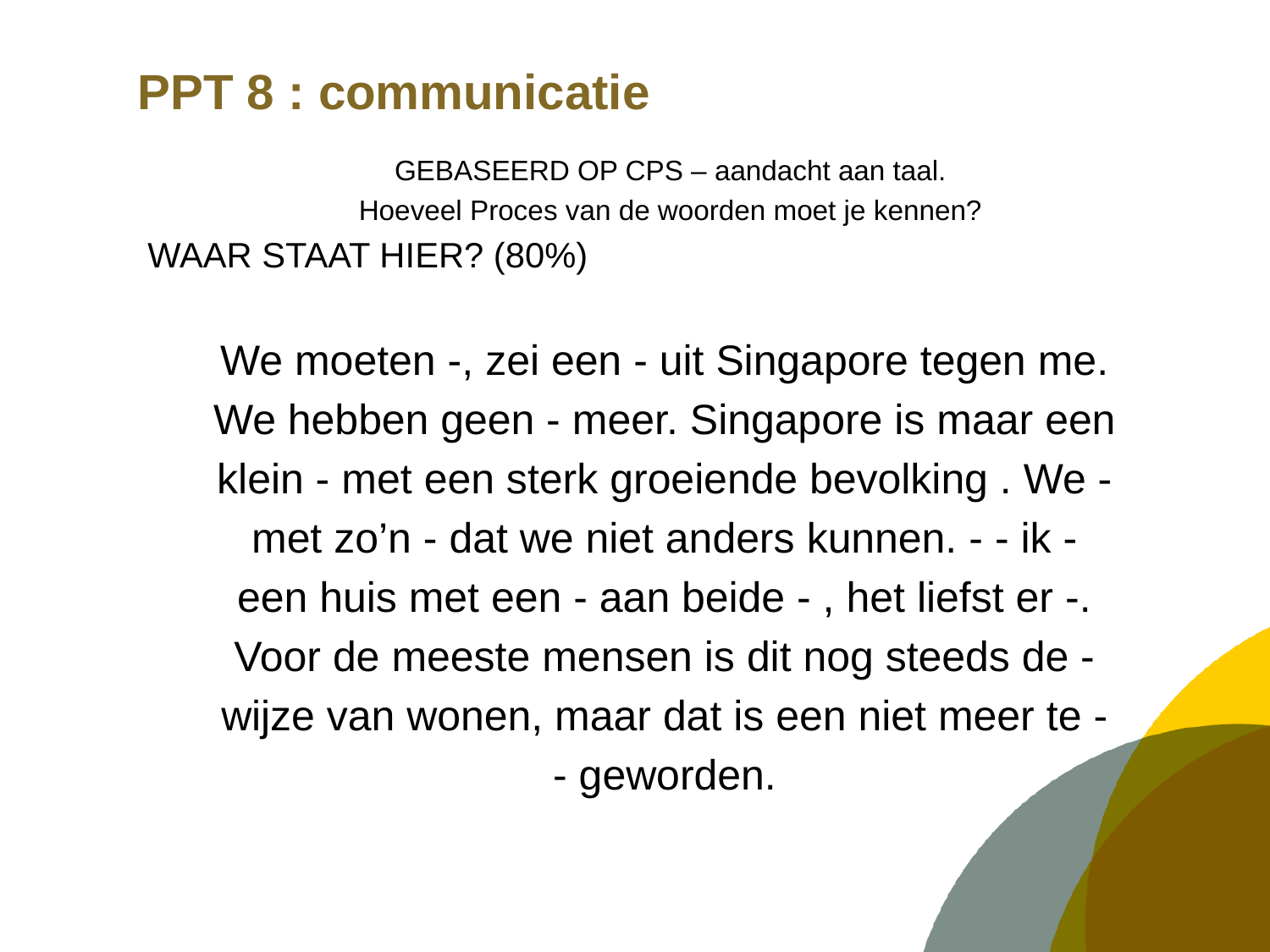

# PPT 8 : communicatie
GEBASEERD OP CPS – aandacht aan taal.
Hoeveel Proces van de woorden moet je kennen?
WAAR STAAT HIER? (80%)

We moeten -, zei een - uit Singapore tegen me.
We hebben geen - meer. Singapore is maar een
klein - met een sterk groeiende bevolking . We -
met zo’n - dat we niet anders kunnen. - - ik -
een huis met een - aan beide - , het liefst er -.
Voor de meeste mensen is dit nog steeds de -
wijze van wonen, maar dat is een niet meer te -
- geworden.